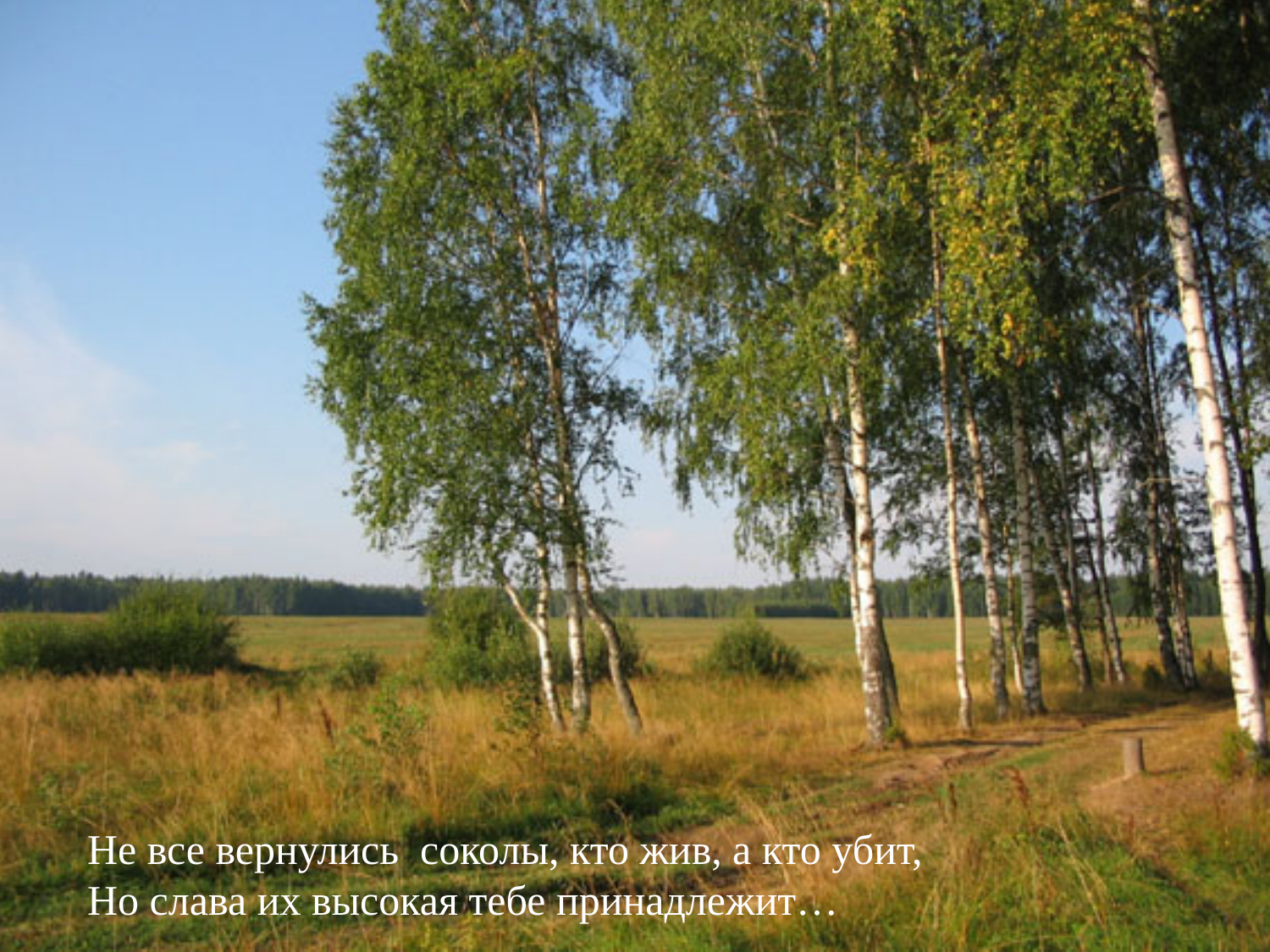

Не все вернулись  соколы, кто жив, а кто убит,
Но слава их высокая тебе принадлежит…